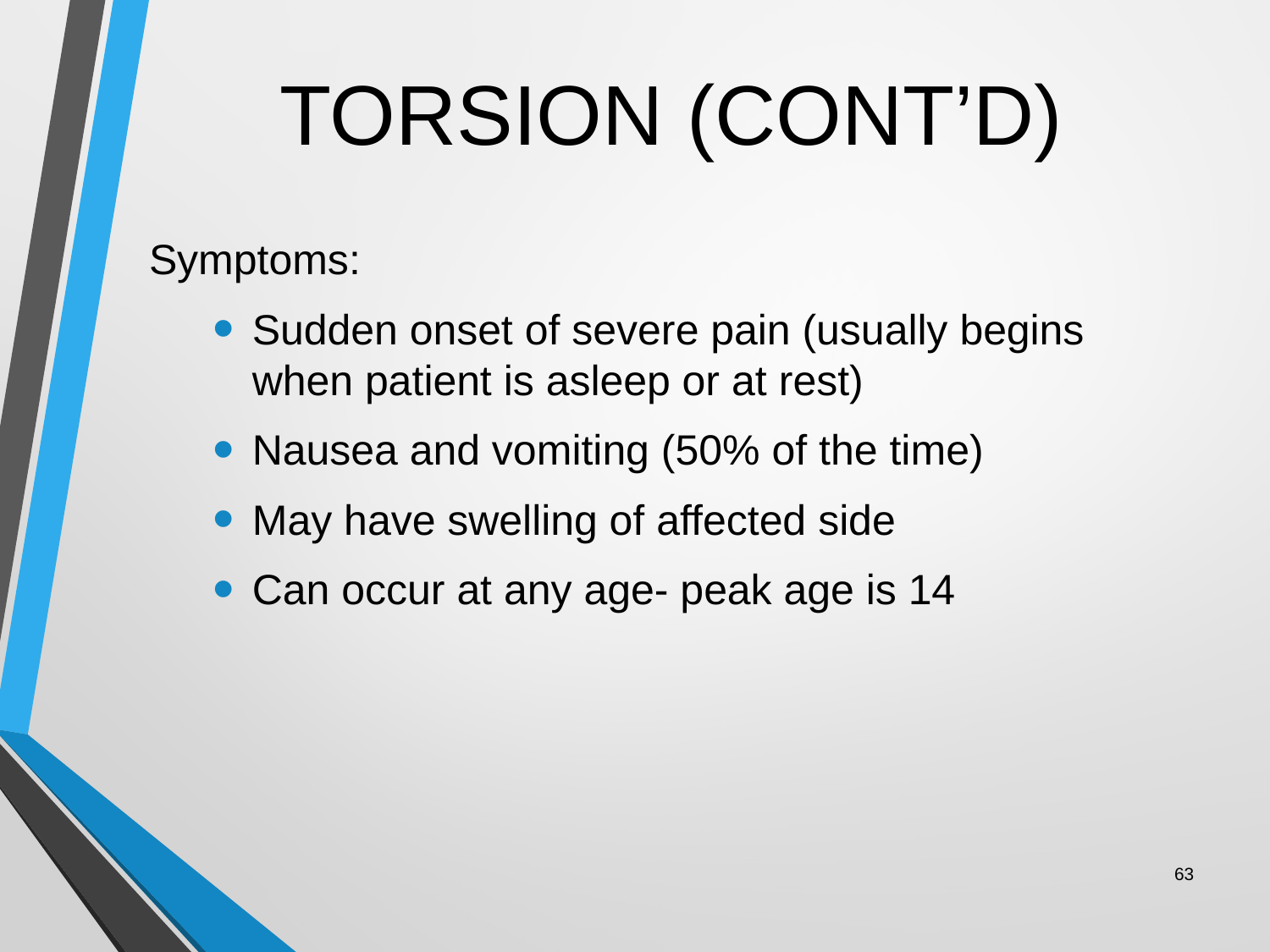

Symptoms:
Sudden onset of severe pain (usually begins when patient is asleep or at rest)
Nausea and vomiting (50% of the time)
May have swelling of affected side
Can occur at any age- peak age is 14
# TORSION (CONT’D)
63